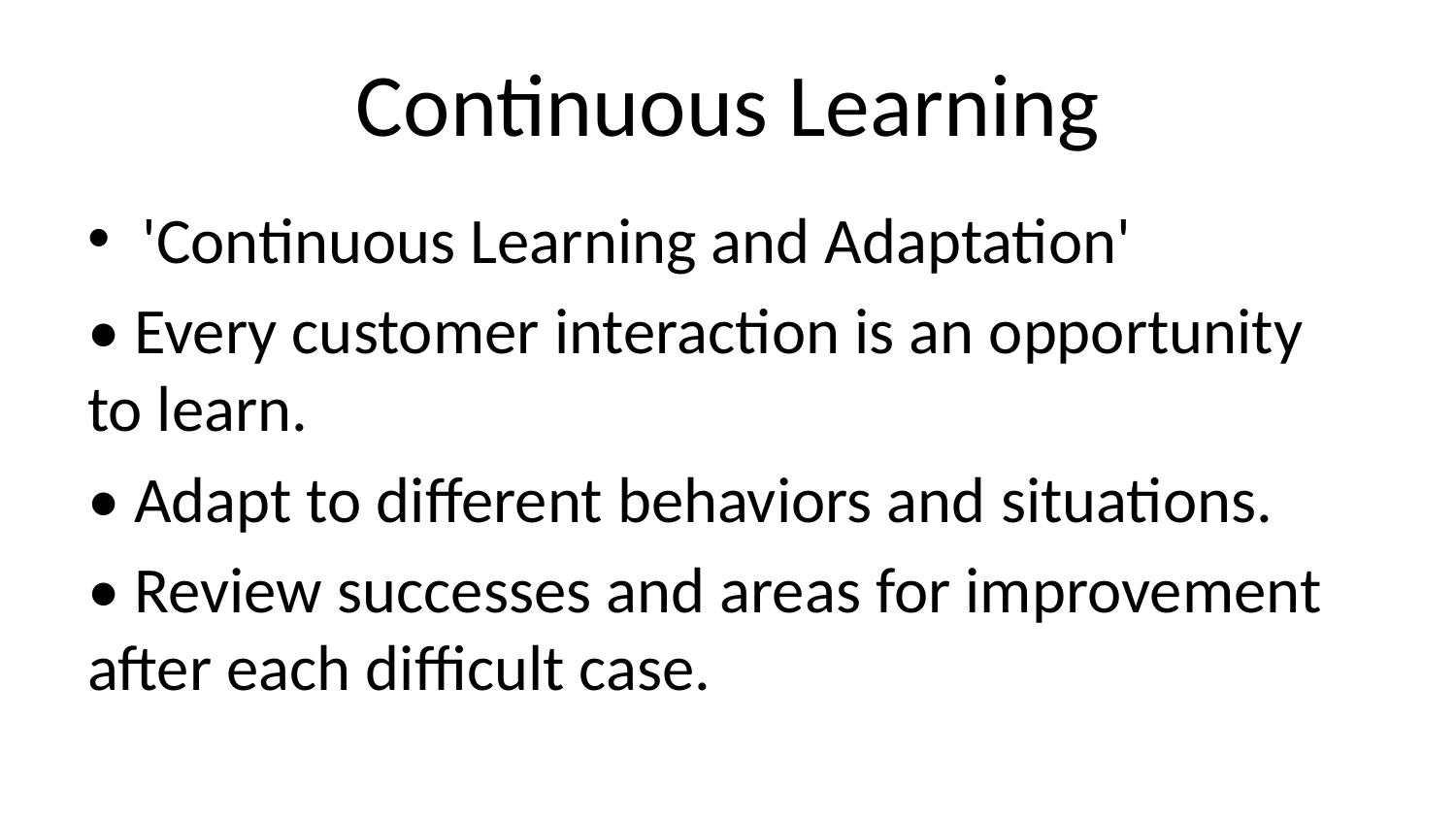

# Continuous Learning
'Continuous Learning and Adaptation'
• Every customer interaction is an opportunity to learn.
• Adapt to different behaviors and situations.
• Review successes and areas for improvement after each difficult case.